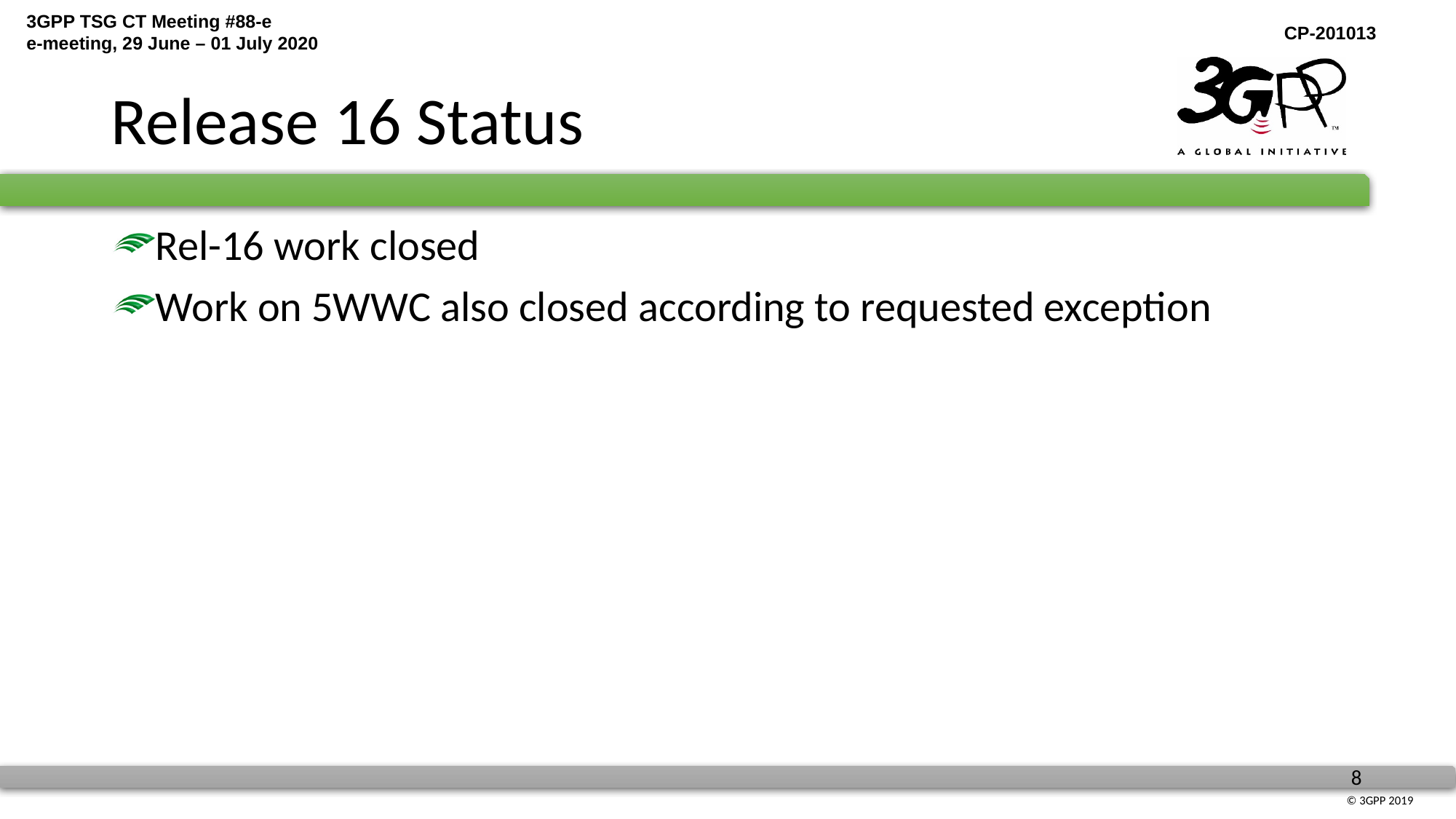

# Release 16 Status
Rel-16 work closed
Work on 5WWC also closed according to requested exception